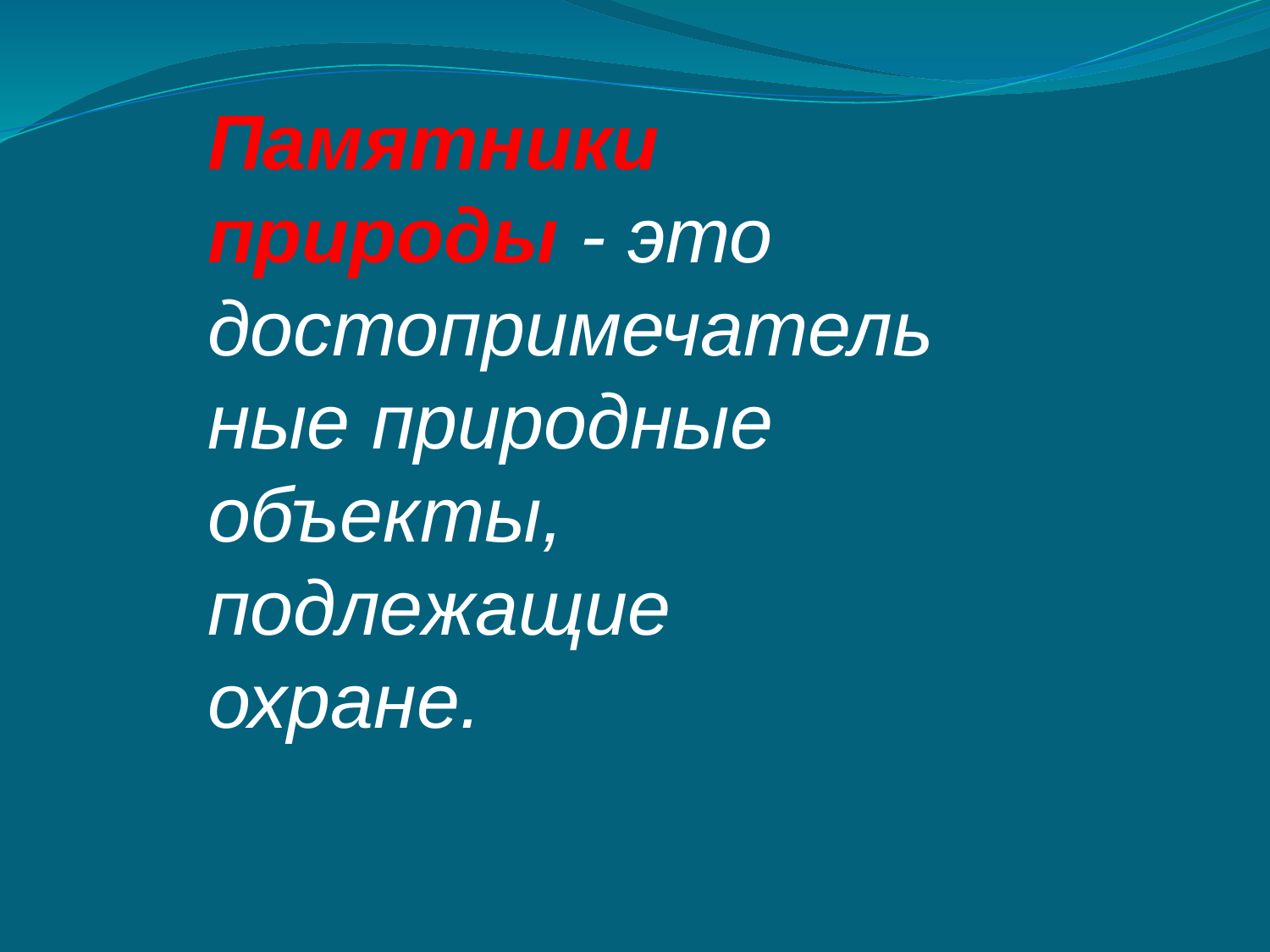

Памятники природы - это достопримечательные природные объекты, подлежащие охране.